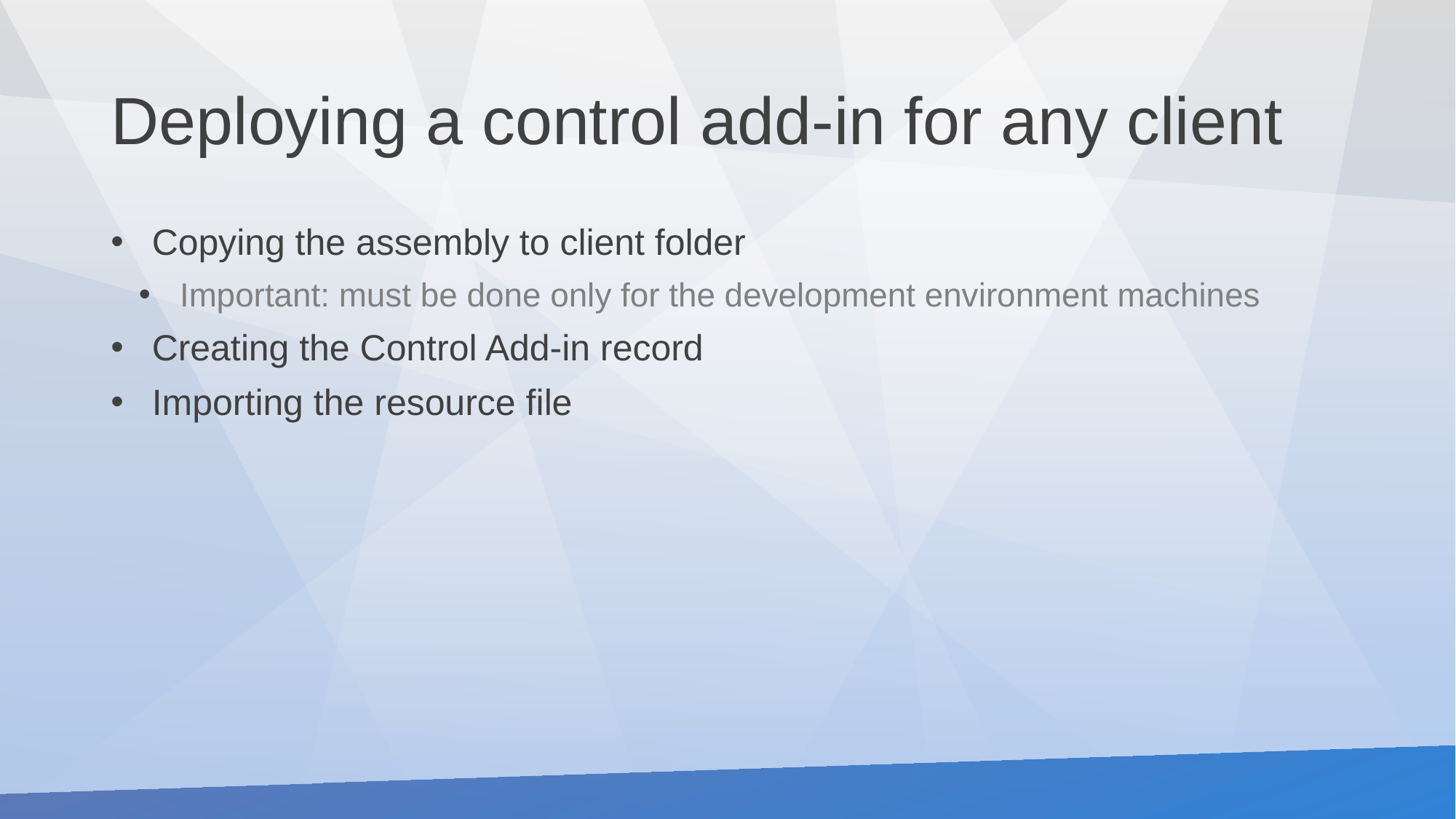

# Deploying a control add-in for any client
Copying the assembly to client folder
Important: must be done only for the development environment machines
Creating the Control Add-in record
Importing the resource file